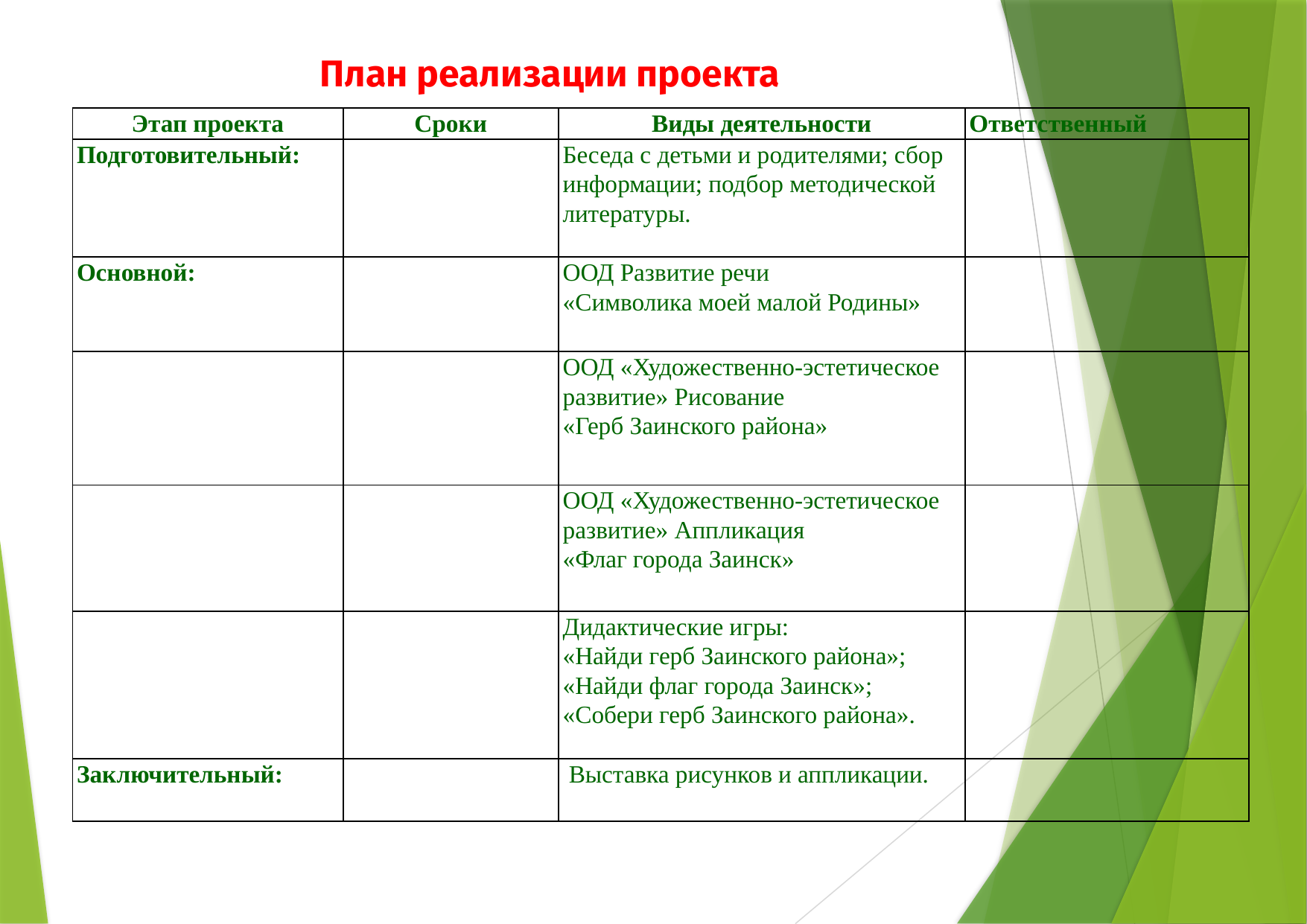

План реализации проекта
#
| Этап проекта | Сроки | Виды деятельности | Ответственный |
| --- | --- | --- | --- |
| Подготовительный: |  | Беседа с детьми и родителями; сбор информации; подбор методической литературы. |  |
| Основной: |  | ООД Развитие речи «Символика моей малой Родины» |  |
|  |  | ООД «Художественно-эстетическое развитие» Рисование «Герб Заинского района» |  |
|  |  | ООД «Художественно-эстетическое развитие» Аппликация «Флаг города Заинск» |  |
|  |  | Дидактические игры: «Найди герб Заинского района»; «Найди флаг города Заинск»; «Собери герб Заинского района». |  |
| Заключительный: |  | Выставка рисунков и аппликации. |  |